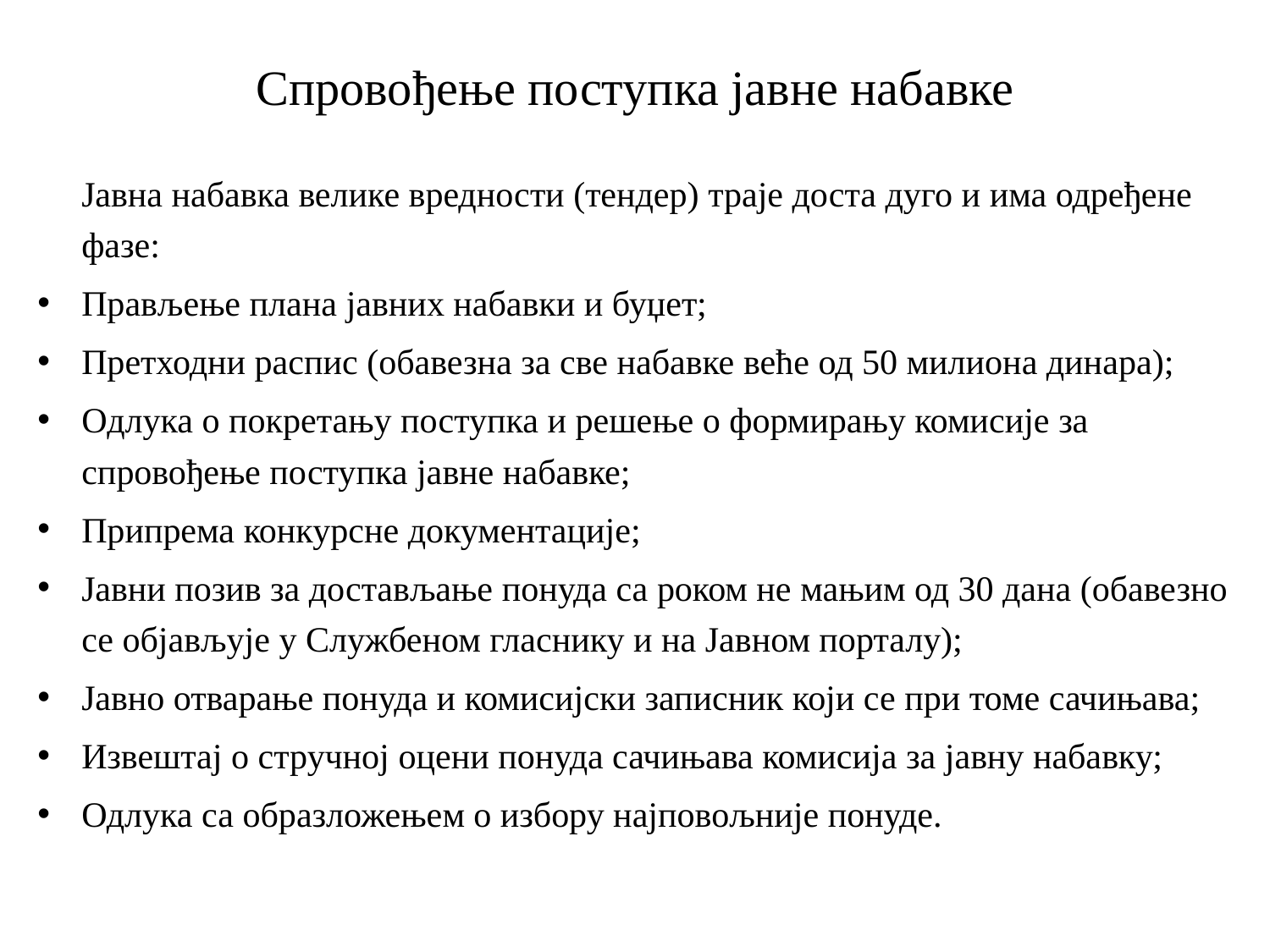

# Спровођење поступка јавне набавке
	Јавна набавка велике вредности (тендер) траје доста дуго и има одређене фазе:
Прављење плана јавних набавки и буџет;
Претходни распис (обавезна за све набавке веће од 50 милиона динара);
Одлука о покретању поступка и решење о формирању комисије за спровођење поступка јавне набавке;
Припрема конкурсне документације;
Јавни позив за достављање понуда са роком не мањим од 30 дана (обавезно се објављује у Службеном гласнику и на Јавном порталу);
Јавно отварање понуда и комисијски записник који се при томе сачињава;
Извештај о стручној оцени понуда сачињава комисија за јавну набавку;
Одлука са образложењем о избору најповољније понуде.